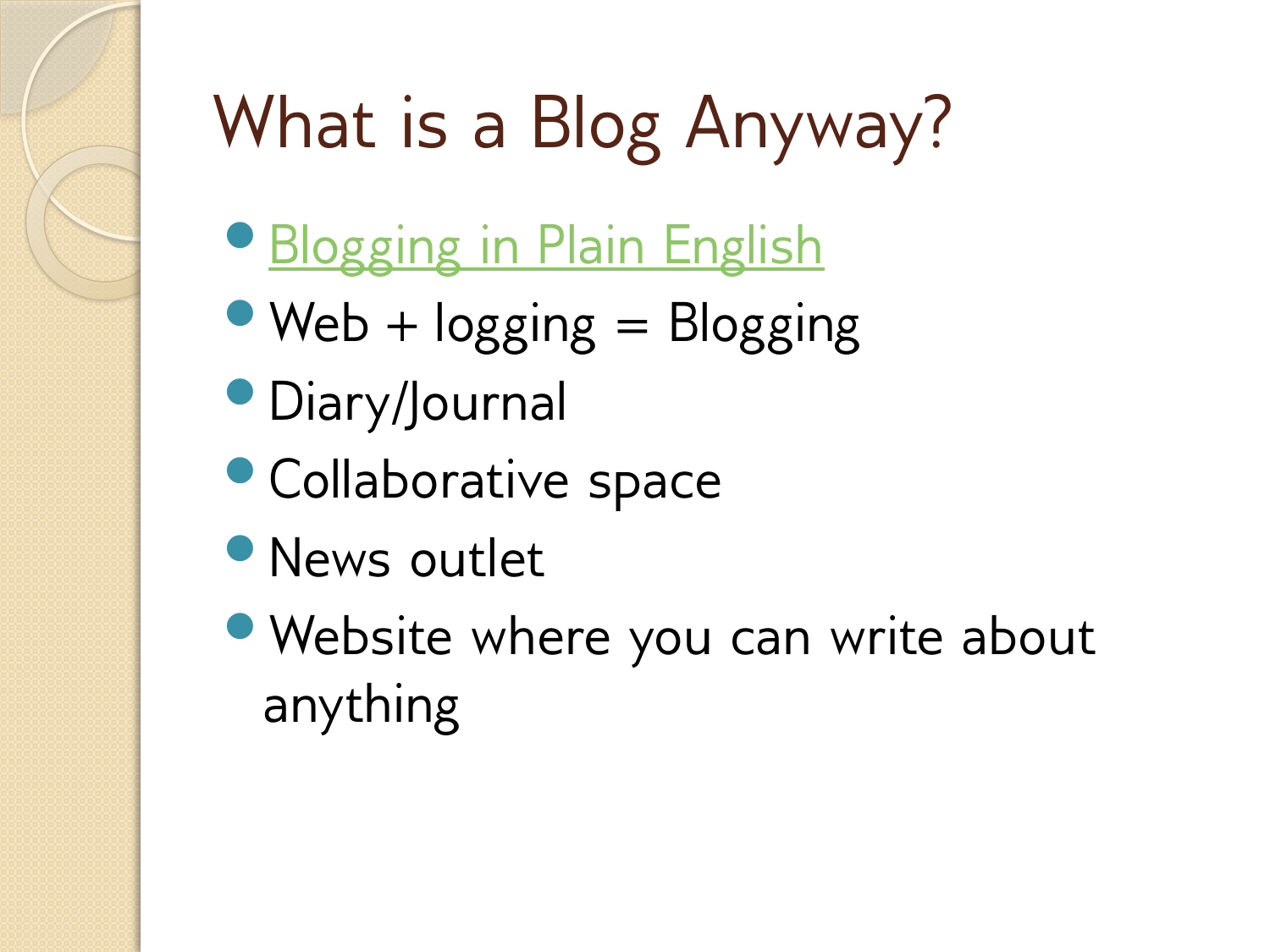

# What is a Blog Anyway?
Blogging in Plain English
Web + logging = Blogging
Diary/Journal
Collaborative space
News outlet
Website where you can write about anything